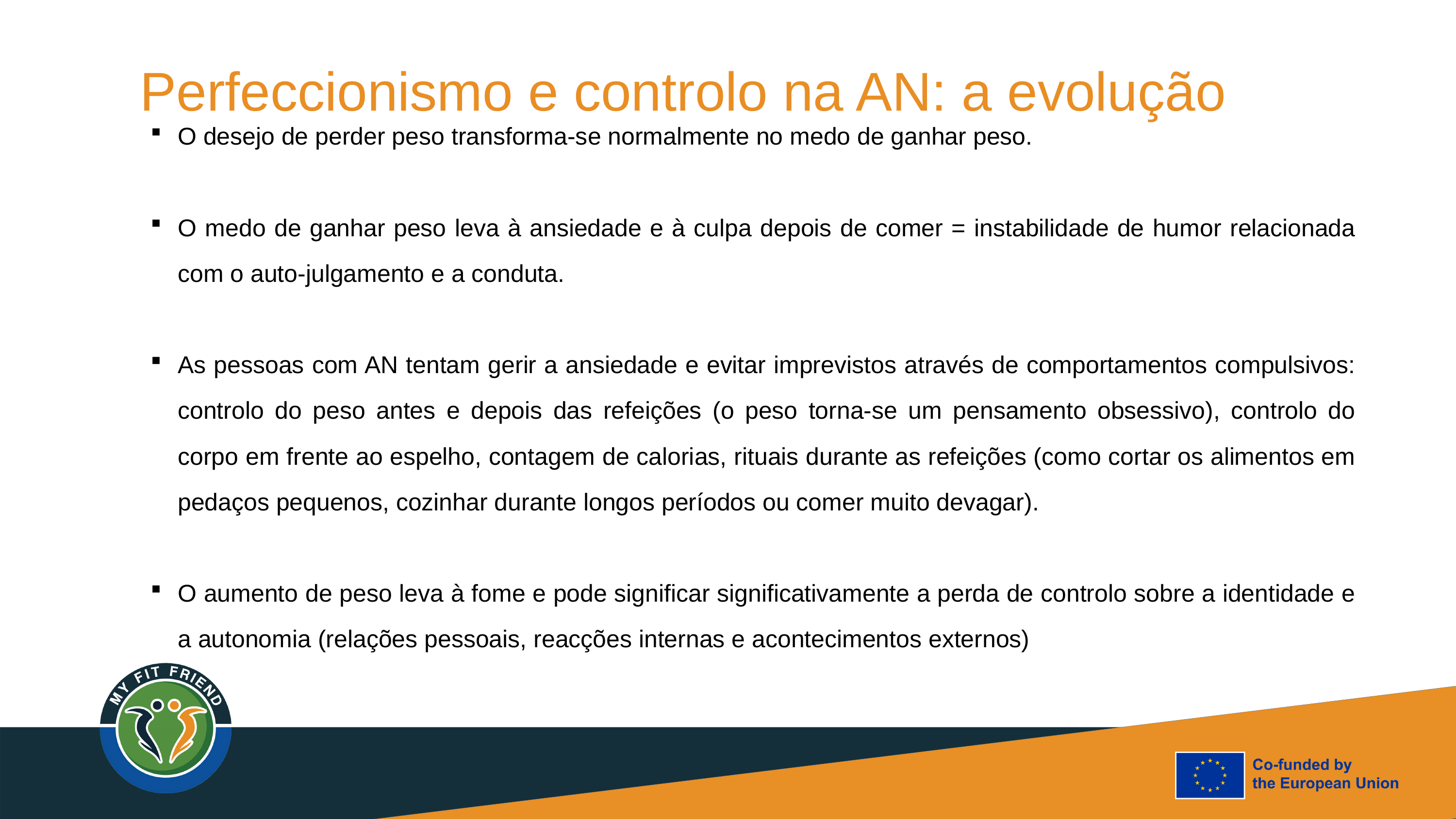

Perfeccionismo e controlo na AN: a evolução

O desejo de perder peso transforma-se normalmente no medo de ganhar peso.

O medo de ganhar peso leva à ansiedade e à culpa depois de comer = instabilidade de humor relacionada com o auto-julgamento e a conduta.

As pessoas com AN tentam gerir a ansiedade e evitar imprevistos através de comportamentos compulsivos: controlo do peso antes e depois das refeições (o peso torna-se um pensamento obsessivo), controlo do corpo em frente ao espelho, contagem de calorias, rituais durante as refeições (como cortar os alimentos em pedaços pequenos, cozinhar durante longos períodos ou comer muito devagar).

O aumento de peso leva à fome e pode significar significativamente a perda de controlo sobre a identidade e a autonomia (relações pessoais, reacções internas e acontecimentos externos)